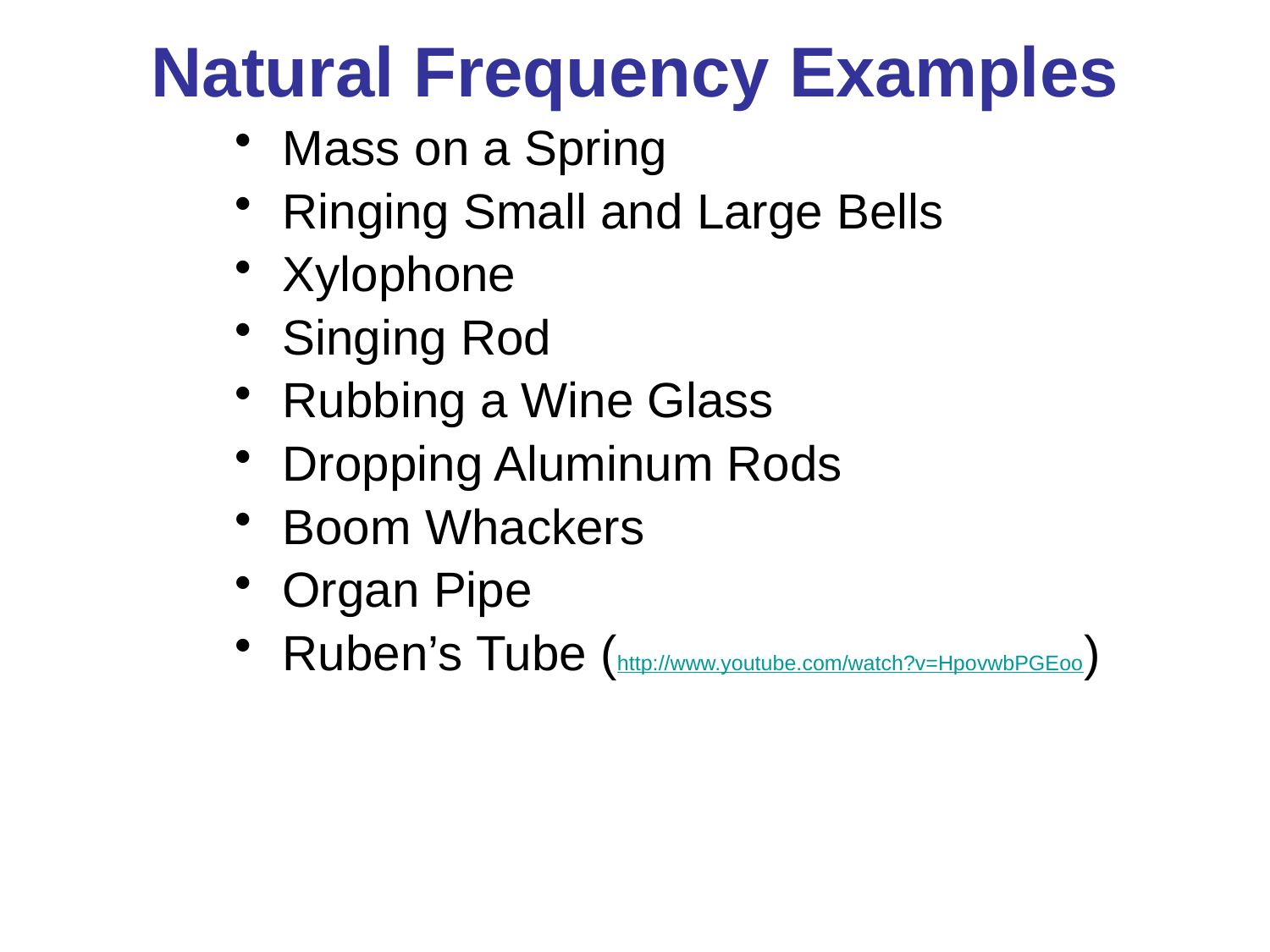

# Natural Frequency Examples
Mass on a Spring
Ringing Small and Large Bells
Xylophone
Singing Rod
Rubbing a Wine Glass
Dropping Aluminum Rods
Boom Whackers
Organ Pipe
Ruben’s Tube (http://www.youtube.com/watch?v=HpovwbPGEoo)